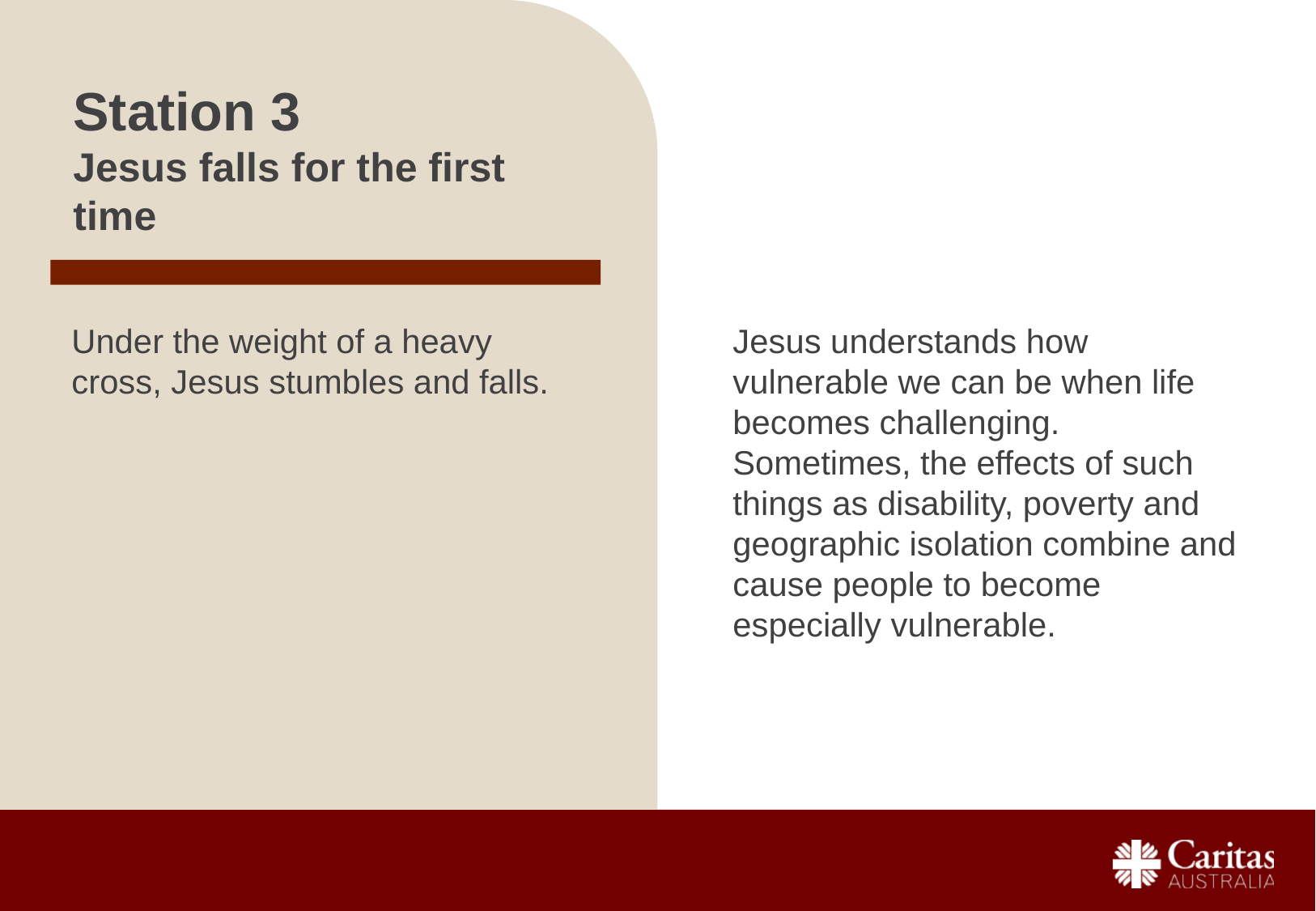

# Station 3 Jesus falls for the first time

Under the weight of a heavy cross, Jesus stumbles and falls.
Jesus understands how vulnerable we can be when life becomes challenging. Sometimes, the effects of such things as disability, poverty and geographic isolation combine and cause people to become especially vulnerable.